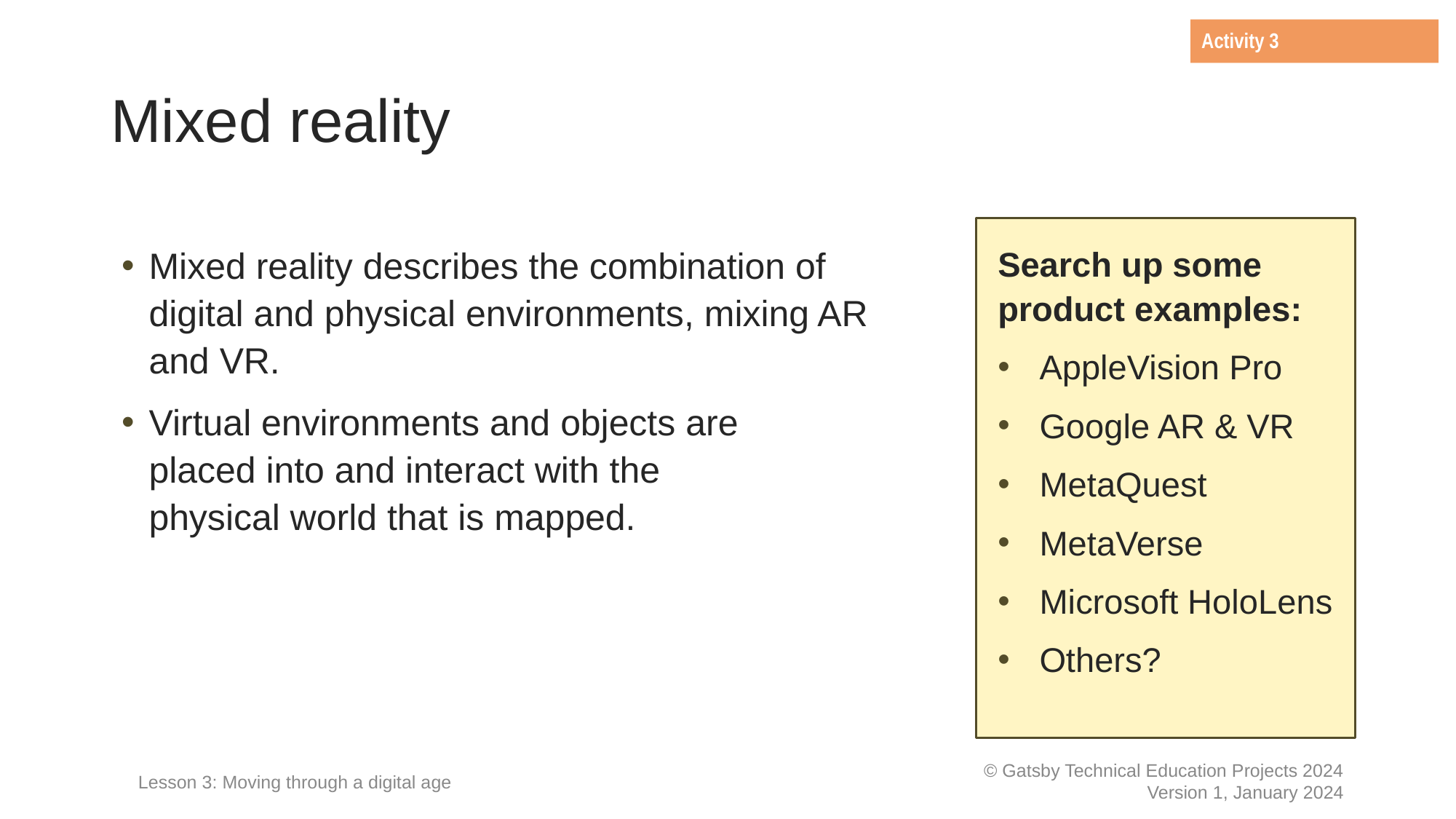

Activity 3
# Mixed reality
Mixed reality describes the combination of digital and physical environments, mixing AR and VR.
Virtual environments and objects are
placed into and interact with the
physical world that is mapped.
Search up some product examples:
AppleVision Pro
Google AR & VR
MetaQuest
MetaVerse
Microsoft HoloLens
Others?

Lesson 3: Moving through a digital age